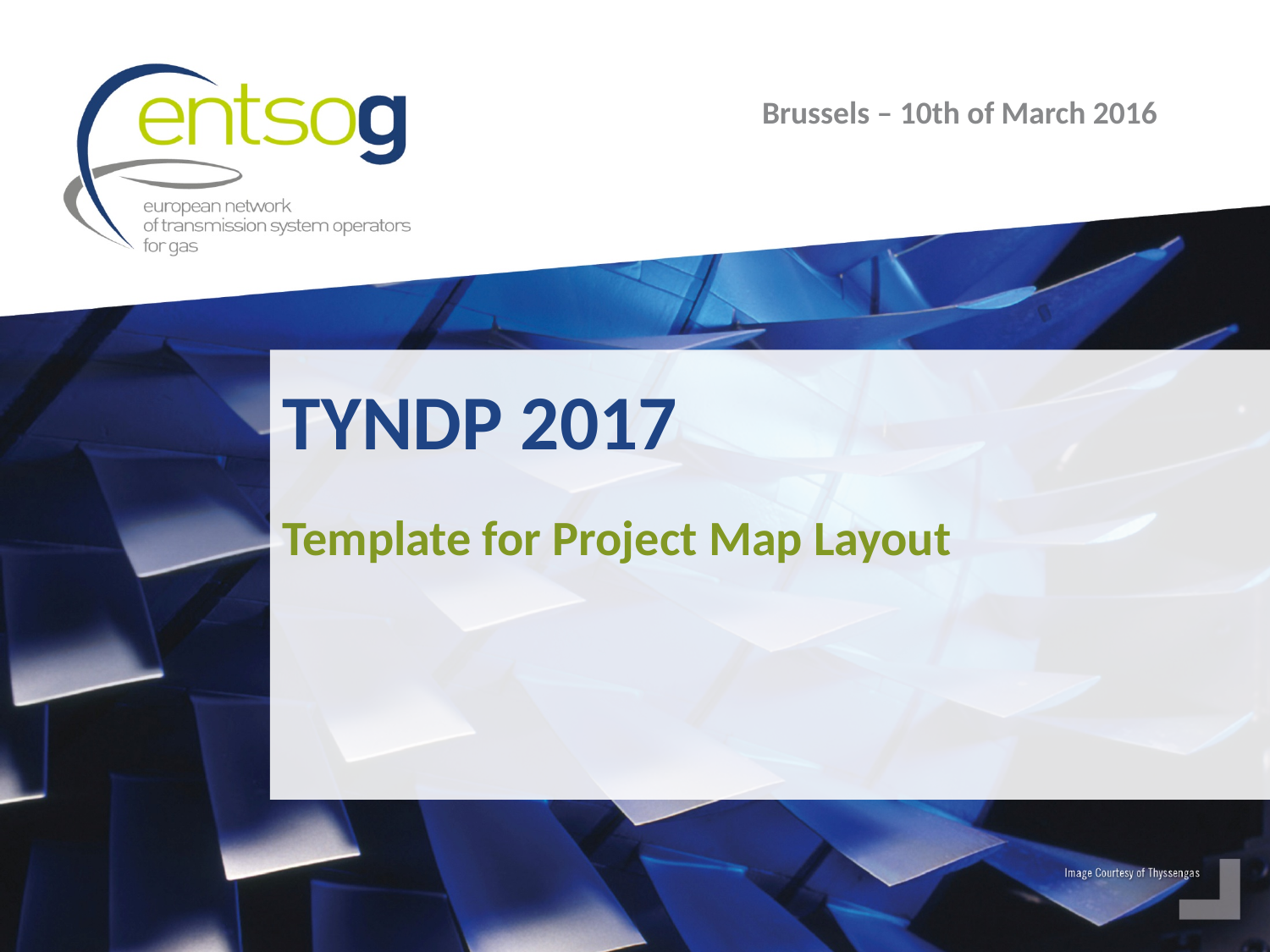

Brussels – 10th of March 2016
# TYNDP 2017
Template for Project Map Layout